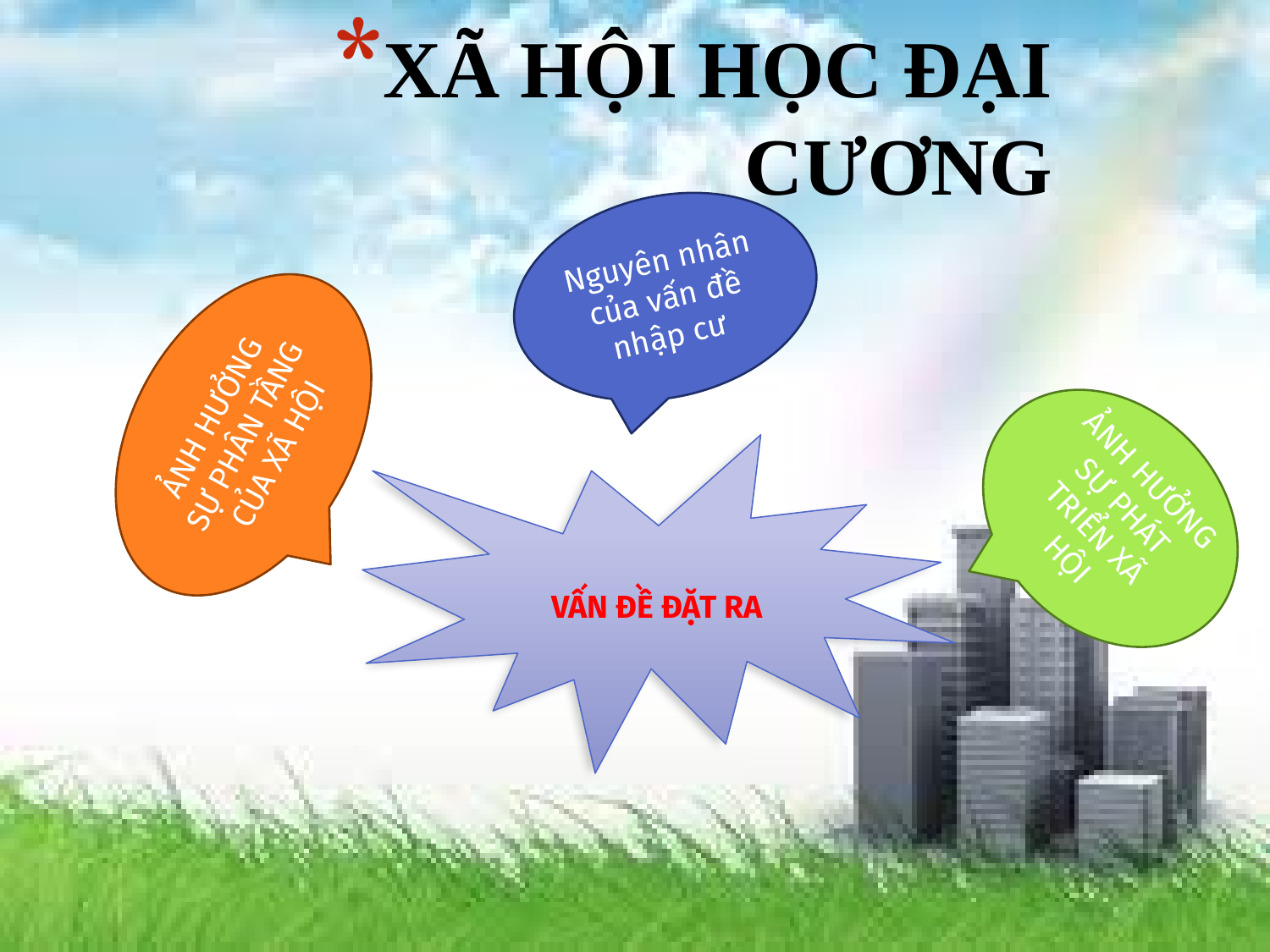

XÃ HỘI HỌC ĐẠI CƯƠNG
Nguyên nhân của vấn đề nhập cư
ẢNH HƯỞNG SỰ PHÂN TẦNG CỦA XÃ HỘI
ẢNH HƯỞNG SỰ PHÁT TRIỂN XÃ HỘI

VẤN ĐỀ ĐẶT RA